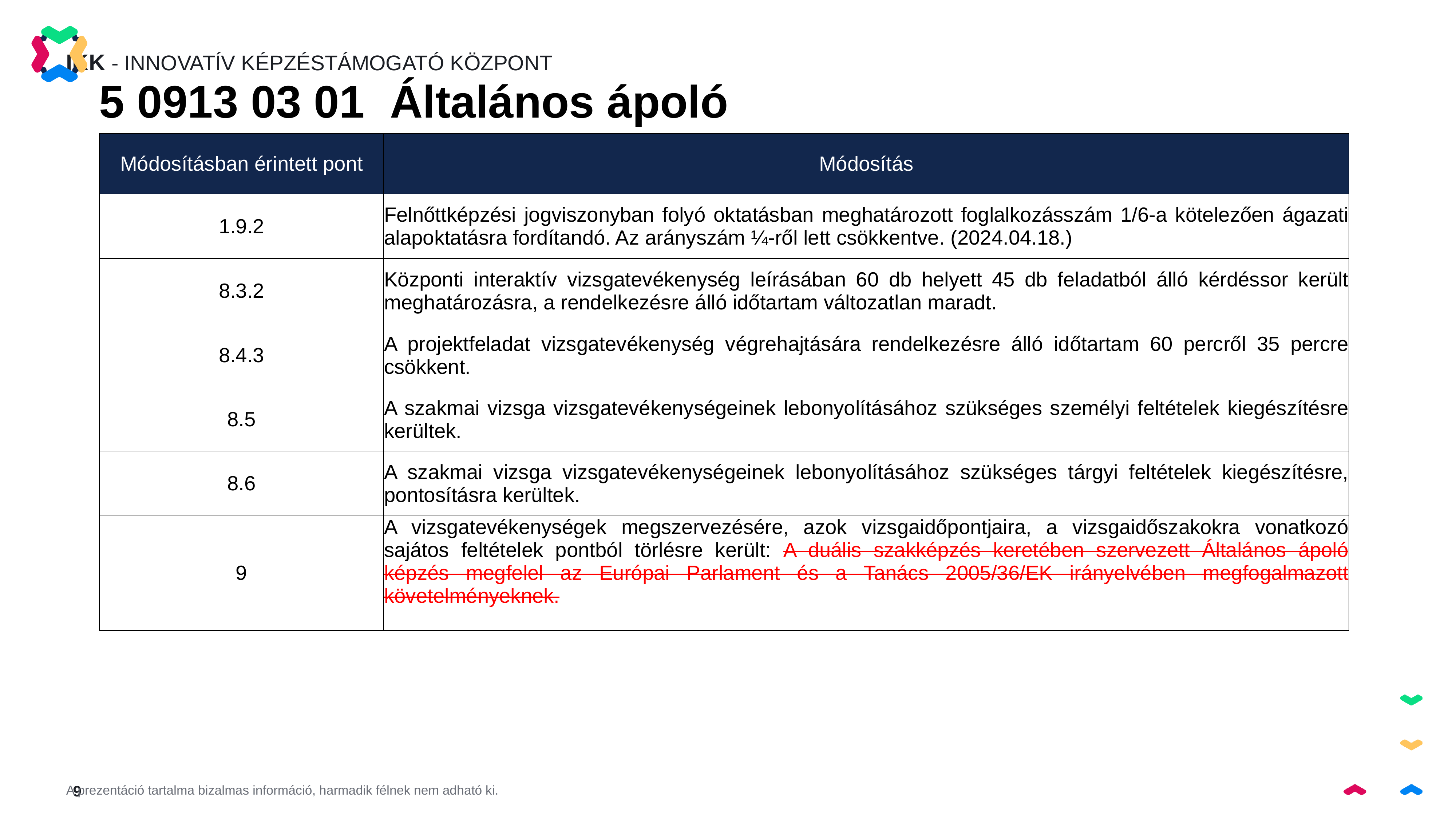

5 0913 03 01  Általános ápoló

| Módosításban érintett pont | Módosítás |
| --- | --- |
| 1.9.2 | Felnőttképzési jogviszonyban folyó oktatásban meghatározott foglalkozásszám 1/6-a kötelezően ágazati alapoktatásra fordítandó. Az arányszám ¼-ről lett csökkentve. (2024.04.18.) |
| 8.3.2 | Központi interaktív vizsgatevékenység leírásában 60 db helyett 45 db feladatból álló kérdéssor került meghatározásra, a rendelkezésre álló időtartam változatlan maradt. |
| 8.4.3 | A projektfeladat vizsgatevékenység végrehajtására rendelkezésre álló időtartam 60 percről 35 percre csökkent. |
| 8.5 | A szakmai vizsga vizsgatevékenységeinek lebonyolításához szükséges személyi feltételek kiegészítésre kerültek. |
| 8.6 | A szakmai vizsga vizsgatevékenységeinek lebonyolításához szükséges tárgyi feltételek kiegészítésre, pontosításra kerültek. |
| 9 | A vizsgatevékenységek megszervezésére, azok vizsgaidőpontjaira, a vizsgaidőszakokra vonatkozó sajátos feltételek pontból törlésre került: A duális szakképzés keretében szervezett Általános ápoló képzés megfelel az Európai Parlament és a Tanács 2005/36/EK irányelvében megfogalmazott követelményeknek. |